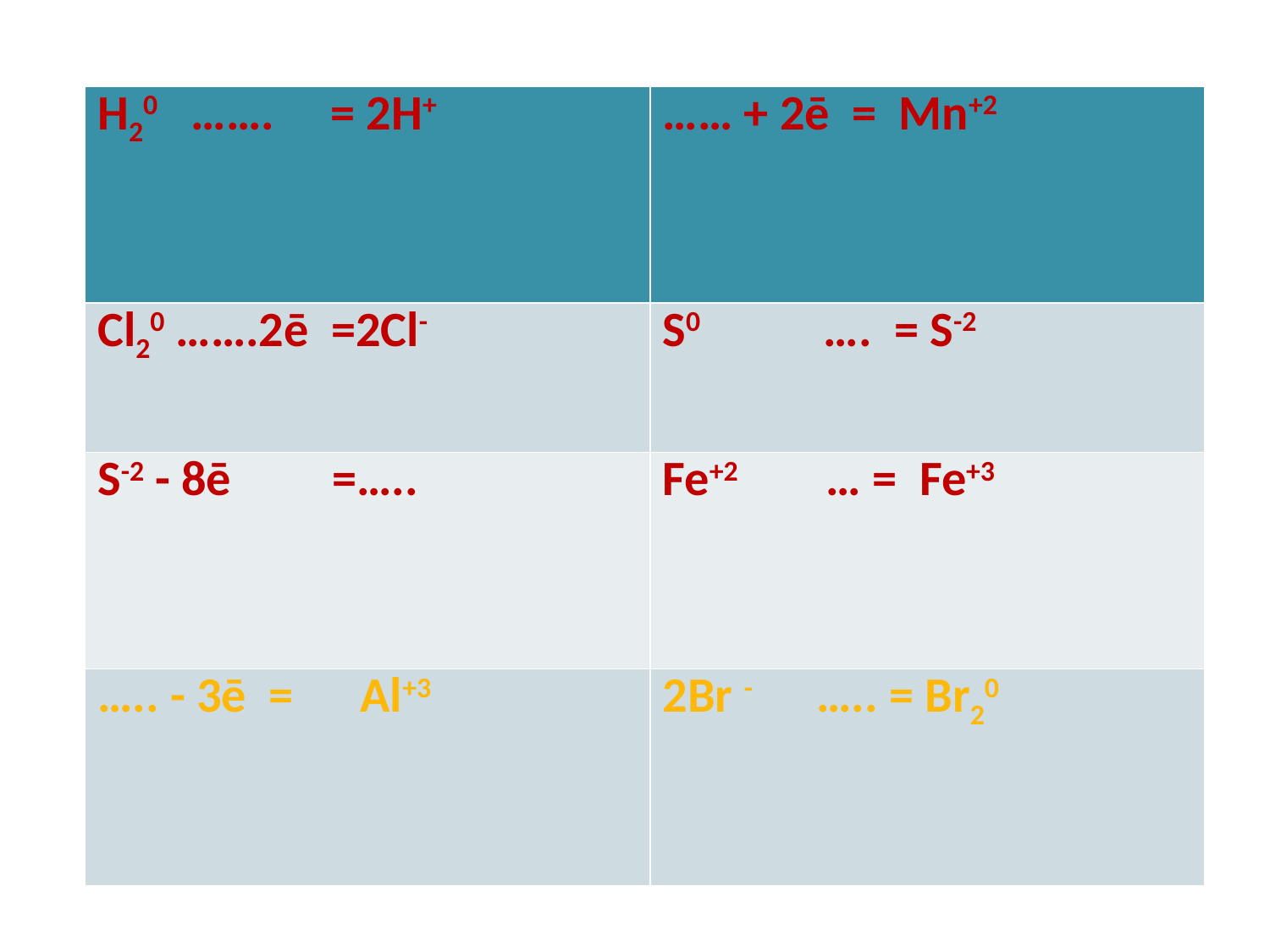

| H20  ……. = 2H+ | …… + 2ē  = Mn+2 |
| --- | --- |
| Cl20 …….2ē  =2Cl- | S0  ….  = S-2 |
| S-2 - 8ē   =….. | Fe+2 … =  Fe+3 |
| ….. - 3ē  =  Al+3 | 2Br -  ….. = Br20 |